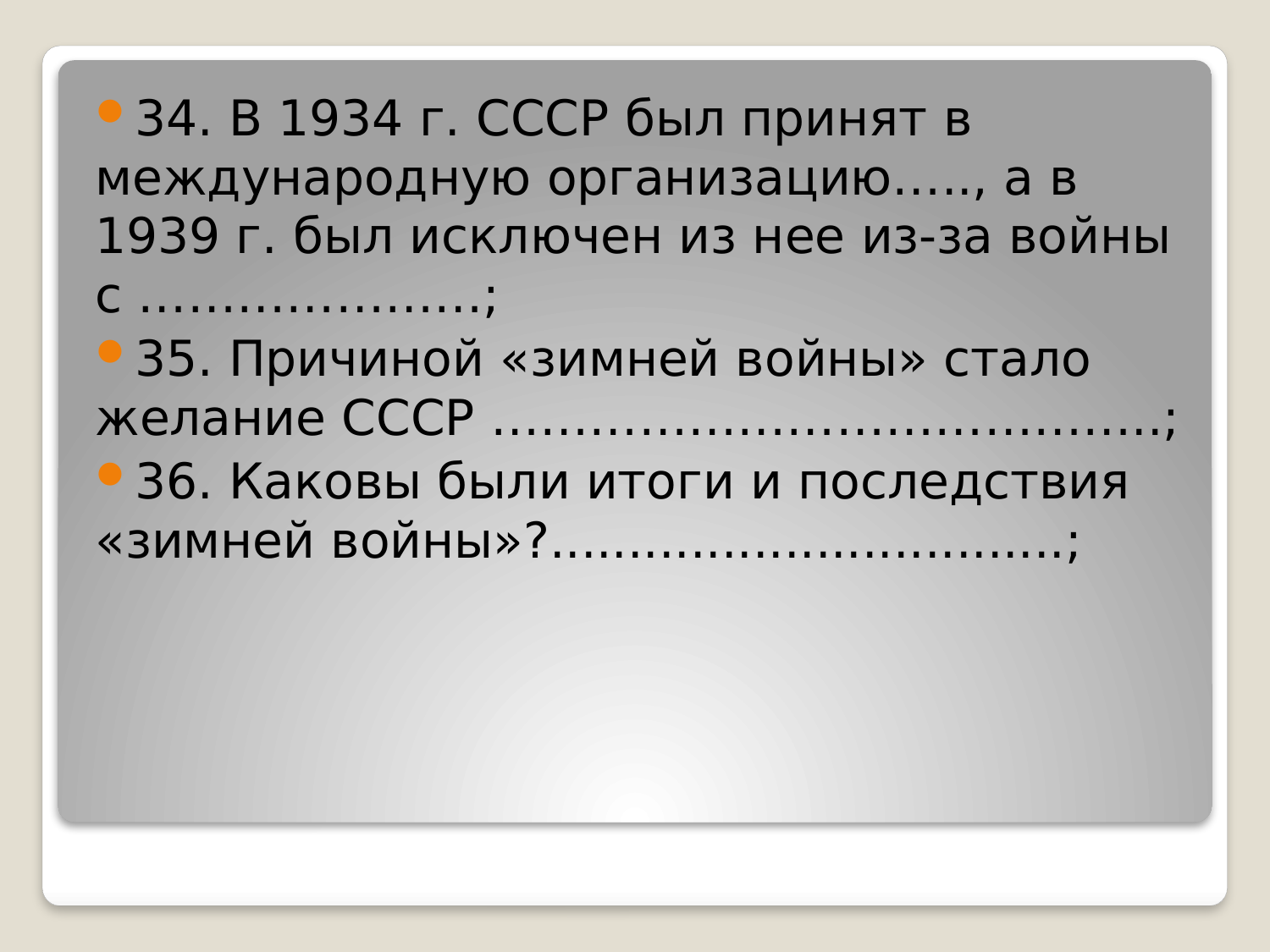

34. В 1934 г. СССР был принят в международную организацию….., а в 1939 г. был исключен из нее из-за войны с …………………;
35. Причиной «зимней войны» стало желание СССР …………………………………..;
36. Каковы были итоги и последствия «зимней войны»?.................................;

#